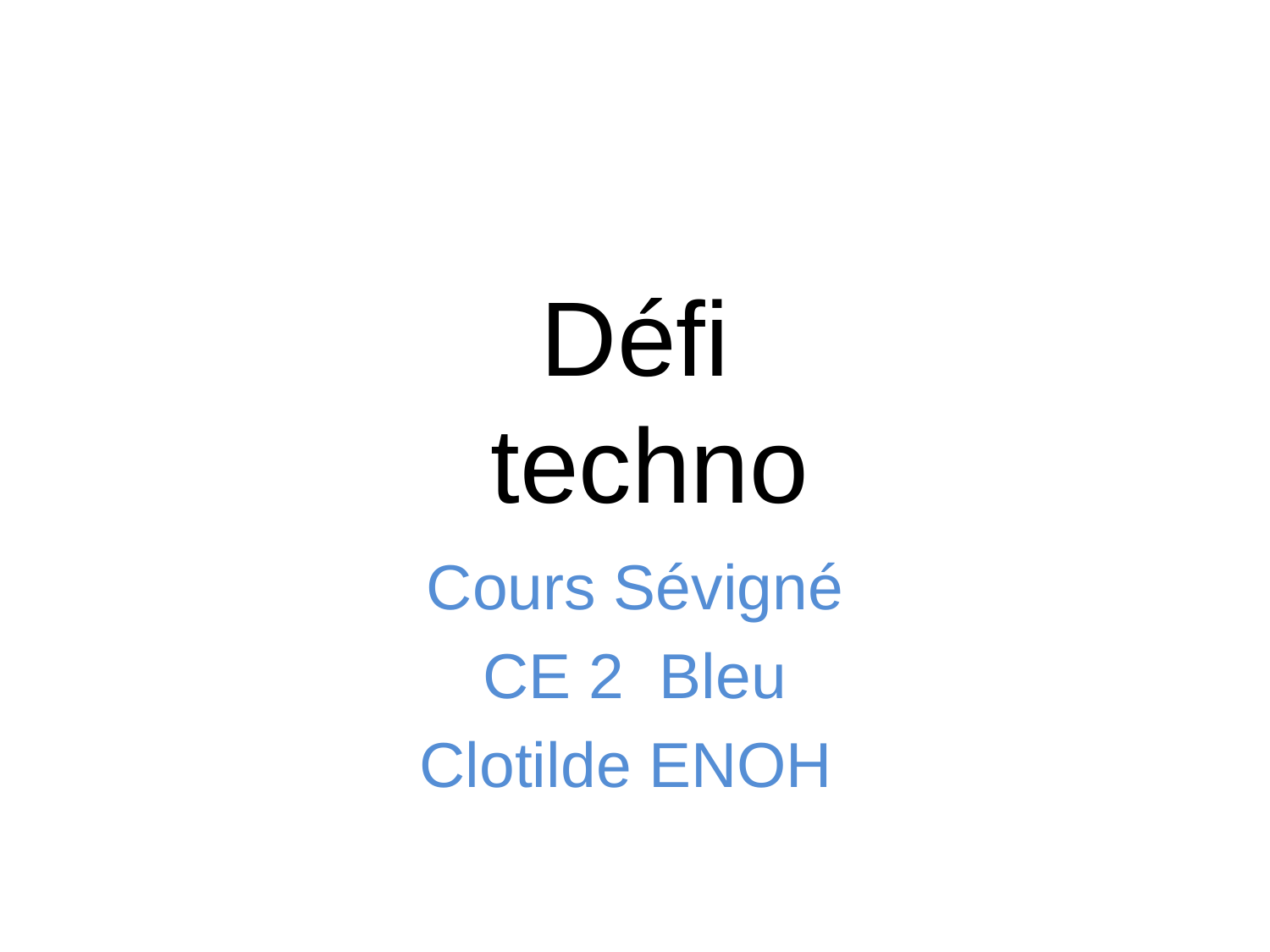

# Défi techno
Cours Sévigné
CE 2  Bleu
Clotilde ENOH